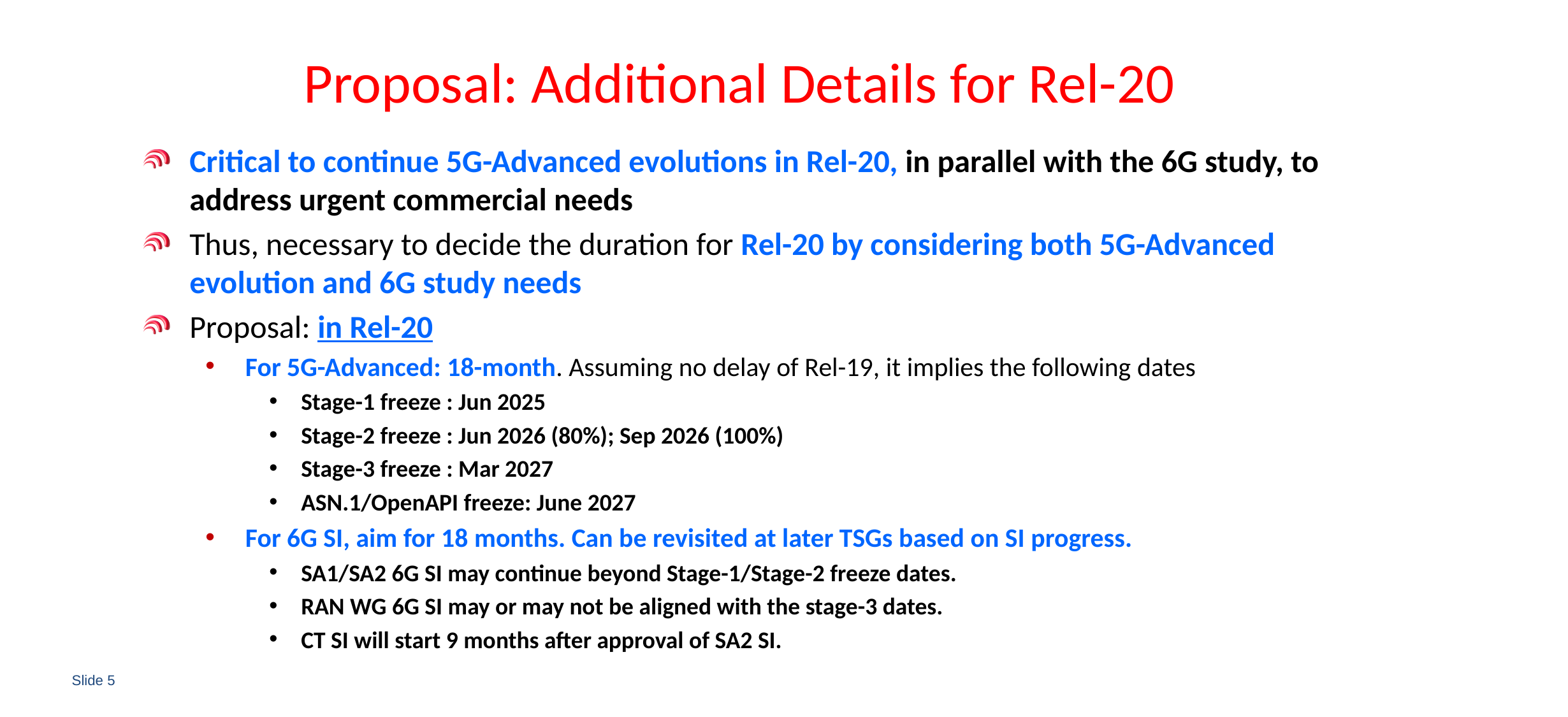

# Proposal: Additional Details for Rel-20
Critical to continue 5G-Advanced evolutions in Rel-20, in parallel with the 6G study, to address urgent commercial needs
Thus, necessary to decide the duration for Rel-20 by considering both 5G-Advanced evolution and 6G study needs
Proposal: in Rel-20
For 5G-Advanced: 18-month. Assuming no delay of Rel-19, it implies the following dates
Stage-1 freeze : Jun 2025
Stage-2 freeze : Jun 2026 (80%); Sep 2026 (100%)
Stage-3 freeze : Mar 2027
ASN.1/OpenAPI freeze: June 2027
For 6G SI, aim for 18 months. Can be revisited at later TSGs based on SI progress.
SA1/SA2 6G SI may continue beyond Stage-1/Stage-2 freeze dates.
RAN WG 6G SI may or may not be aligned with the stage-3 dates.
CT SI will start 9 months after approval of SA2 SI.